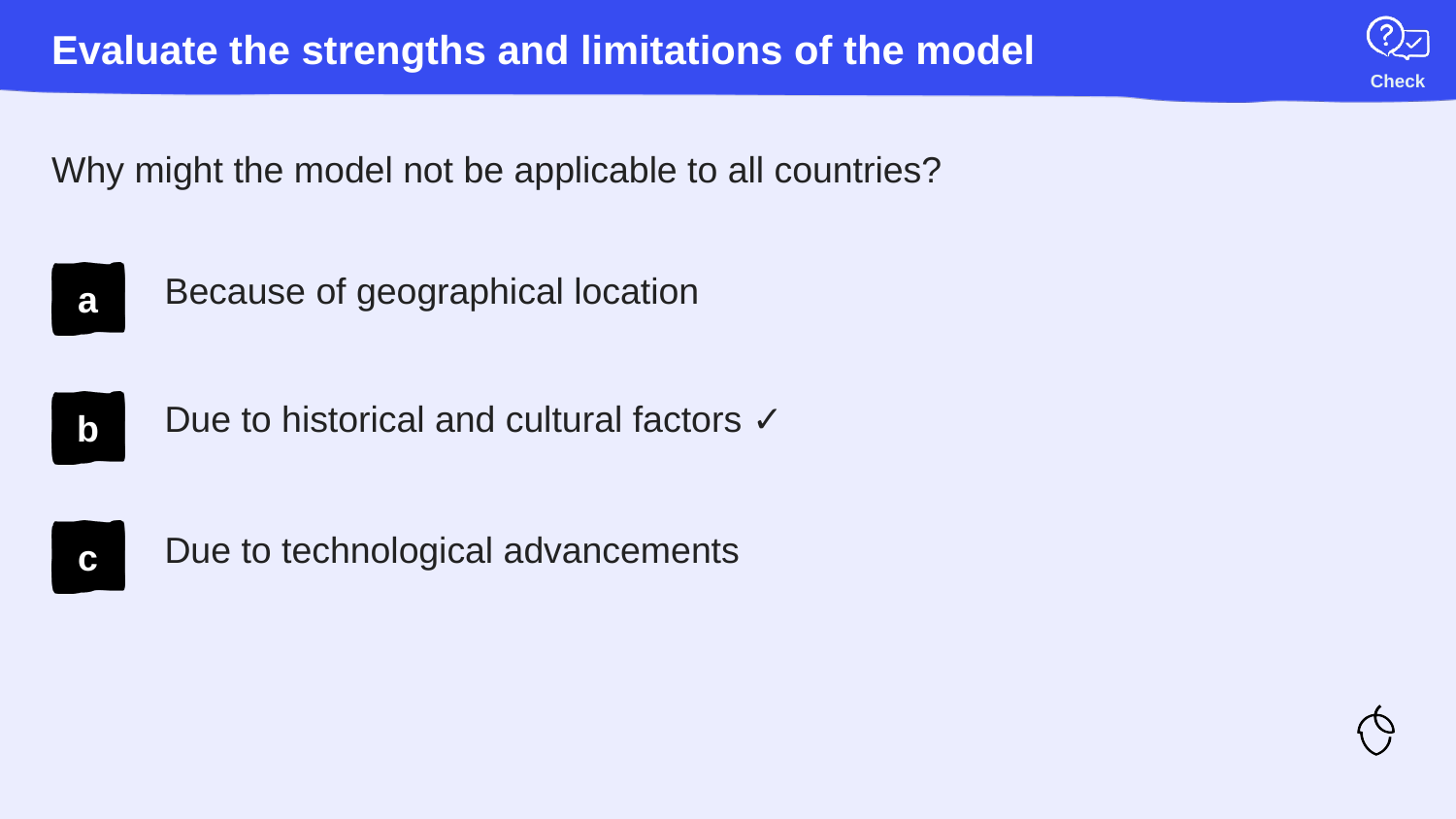

Evaluate the strengths and limitations of the model
# Why might the model not be applicable to all countries?
Because of geographical location
Due to historical and cultural factors ✓
Due to technological advancements